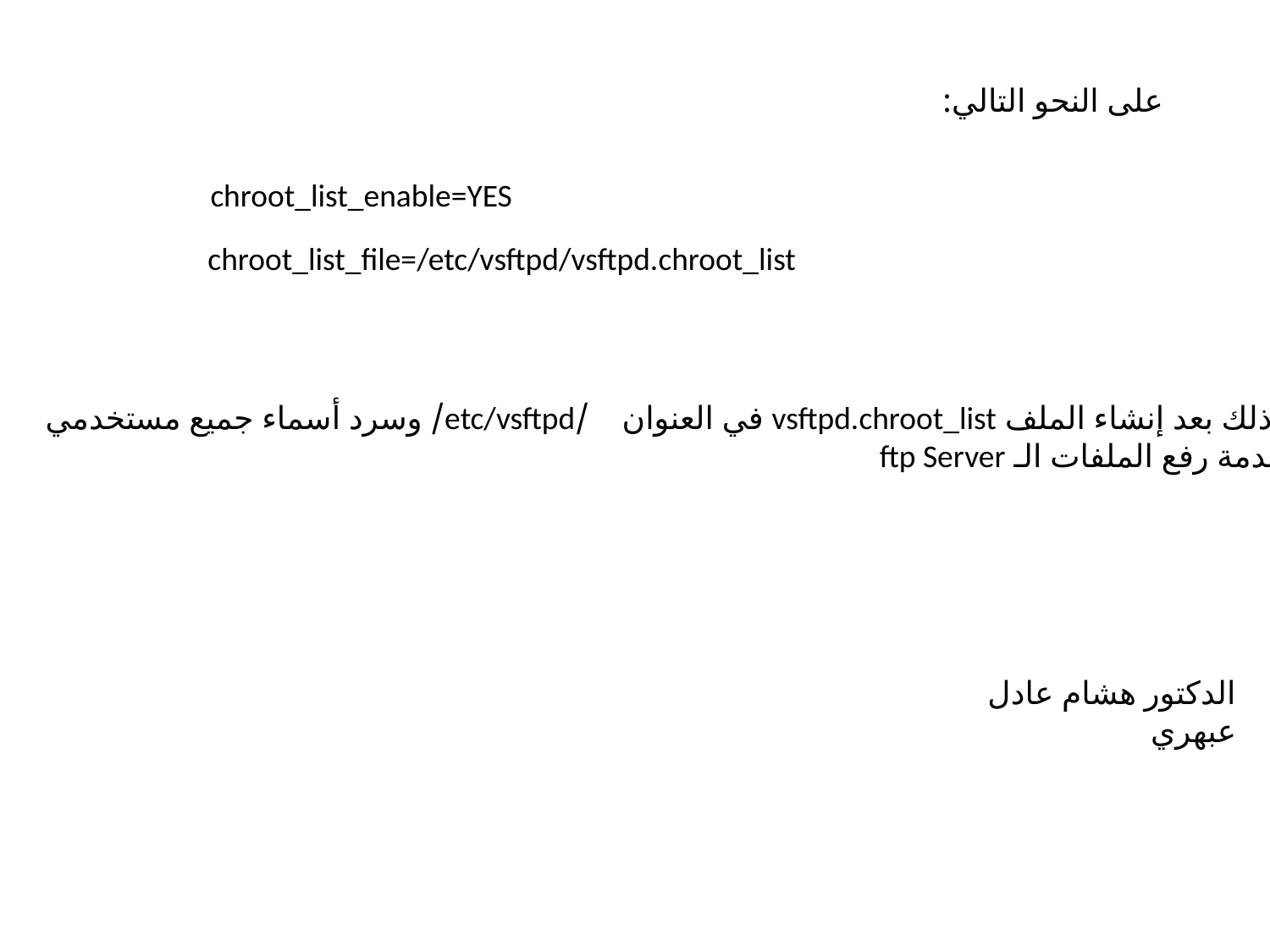

على النحو التالي:
chroot_list_enable=YES
chroot_list_file=/etc/vsftpd/vsftpd.chroot_list
وذلك بعد إنشاء الملف vsftpd.chroot_list في العنوان    /etc/vsftpd/ وسرد أسماء جميع مستخدمي
خدمة رفع الملفات الـ ftp Server
الدكتور هشام عادل عبهري